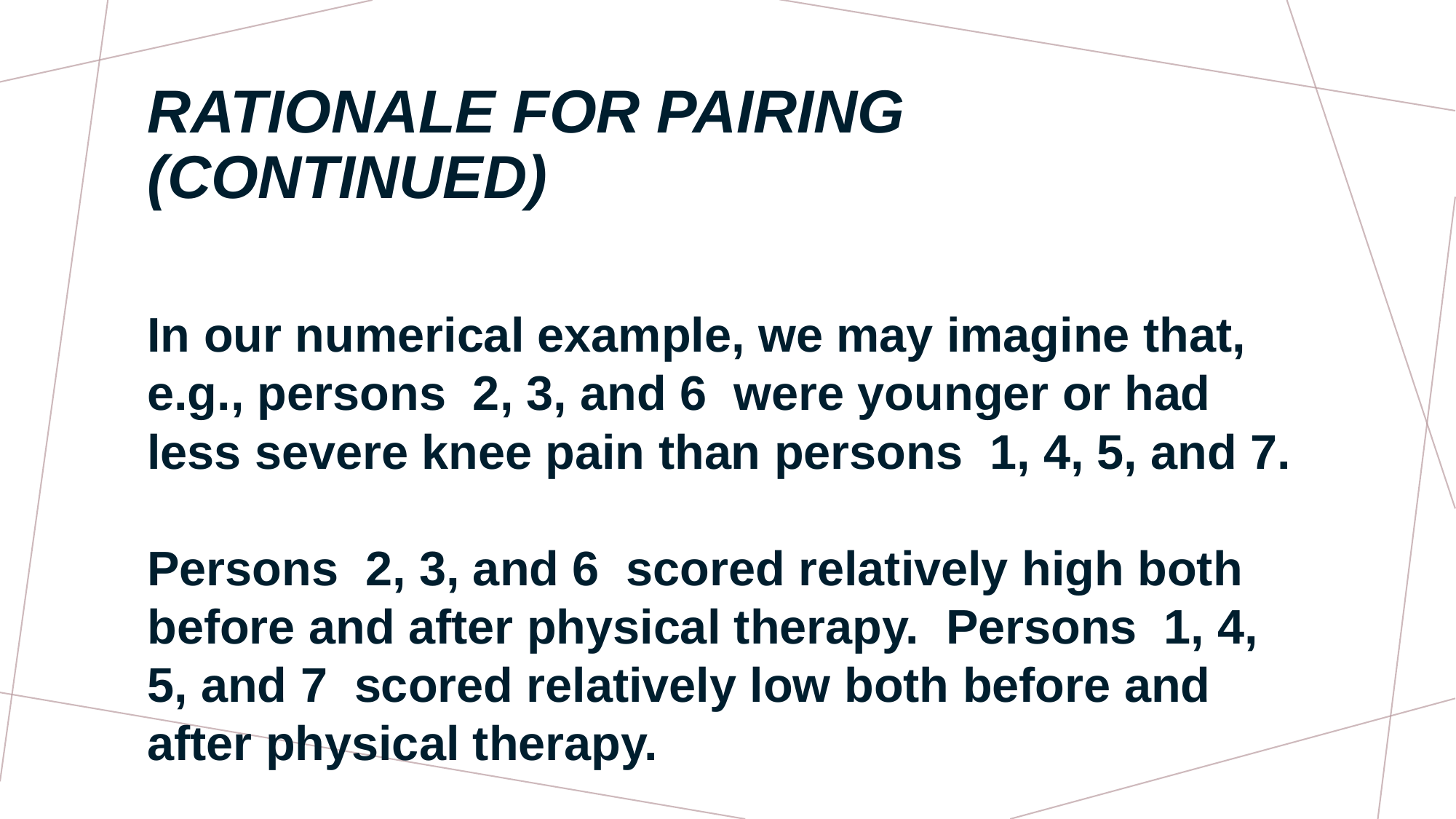

# RATIONALE FOR PAIRING (CONTINUED)

In our numerical example, we may imagine that, e.g., persons  2, 3, and 6  were younger or had less severe knee pain than persons  1, 4, 5, and 7.

Persons  2, 3, and 6  scored relatively high both before and after physical therapy.  Persons  1, 4, 5, and 7  scored relatively low both before and after physical therapy.